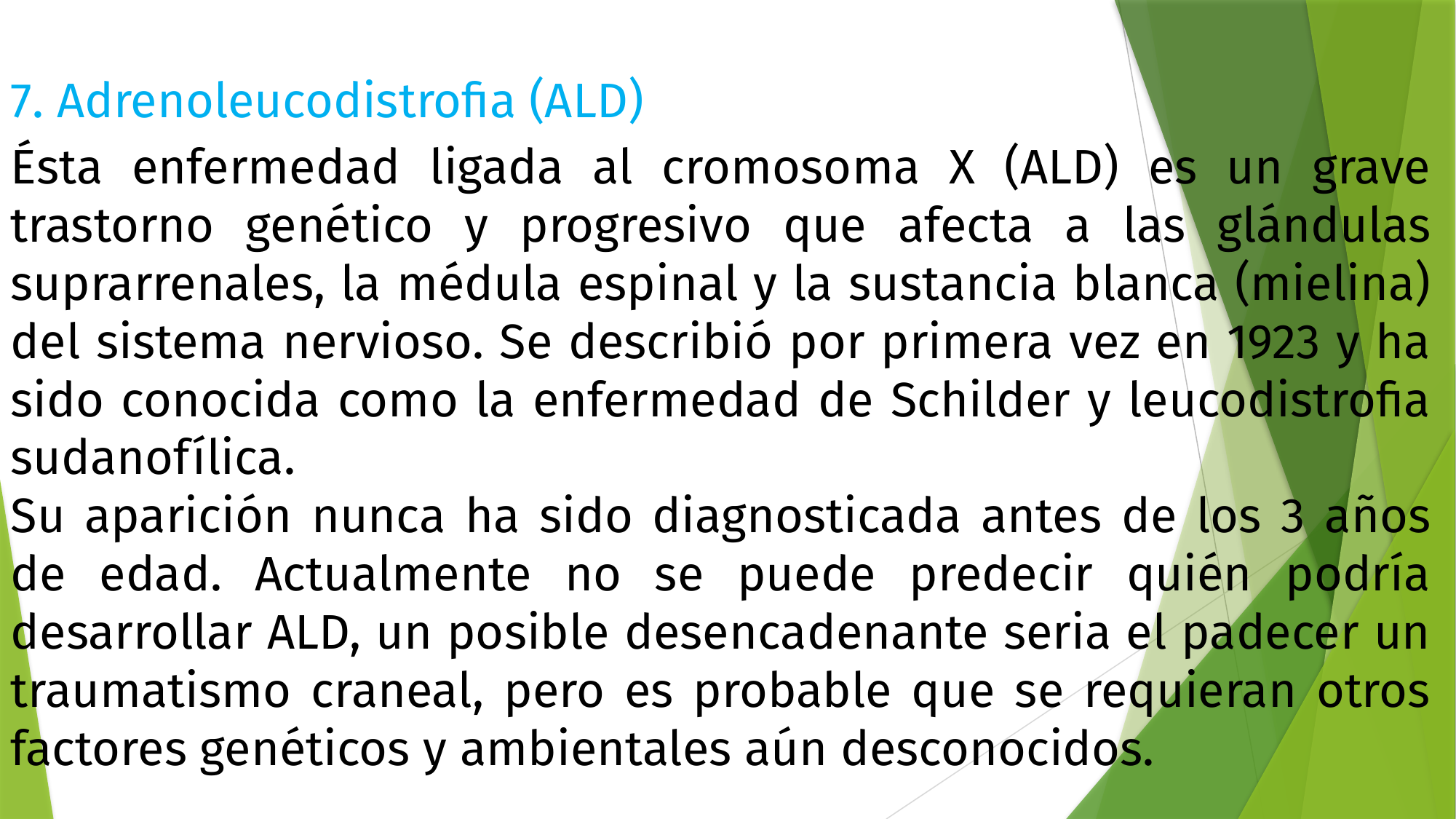

7. Adrenoleucodistrofia (ALD)
Ésta enfermedad ligada al cromosoma X (ALD) es un grave trastorno genético y progresivo que afecta a las glándulas suprarrenales, la médula espinal y la sustancia blanca (mielina) del sistema nervioso. Se describió por primera vez en 1923 y ha sido conocida como la enfermedad de Schilder y leucodistrofia sudanofílica.
Su aparición nunca ha sido diagnosticada antes de los 3 años de edad. Actualmente no se puede predecir quién podría desarrollar ALD, un posible desencadenante seria el padecer un traumatismo craneal, pero es probable que se requieran otros factores genéticos y ambientales aún desconocidos.